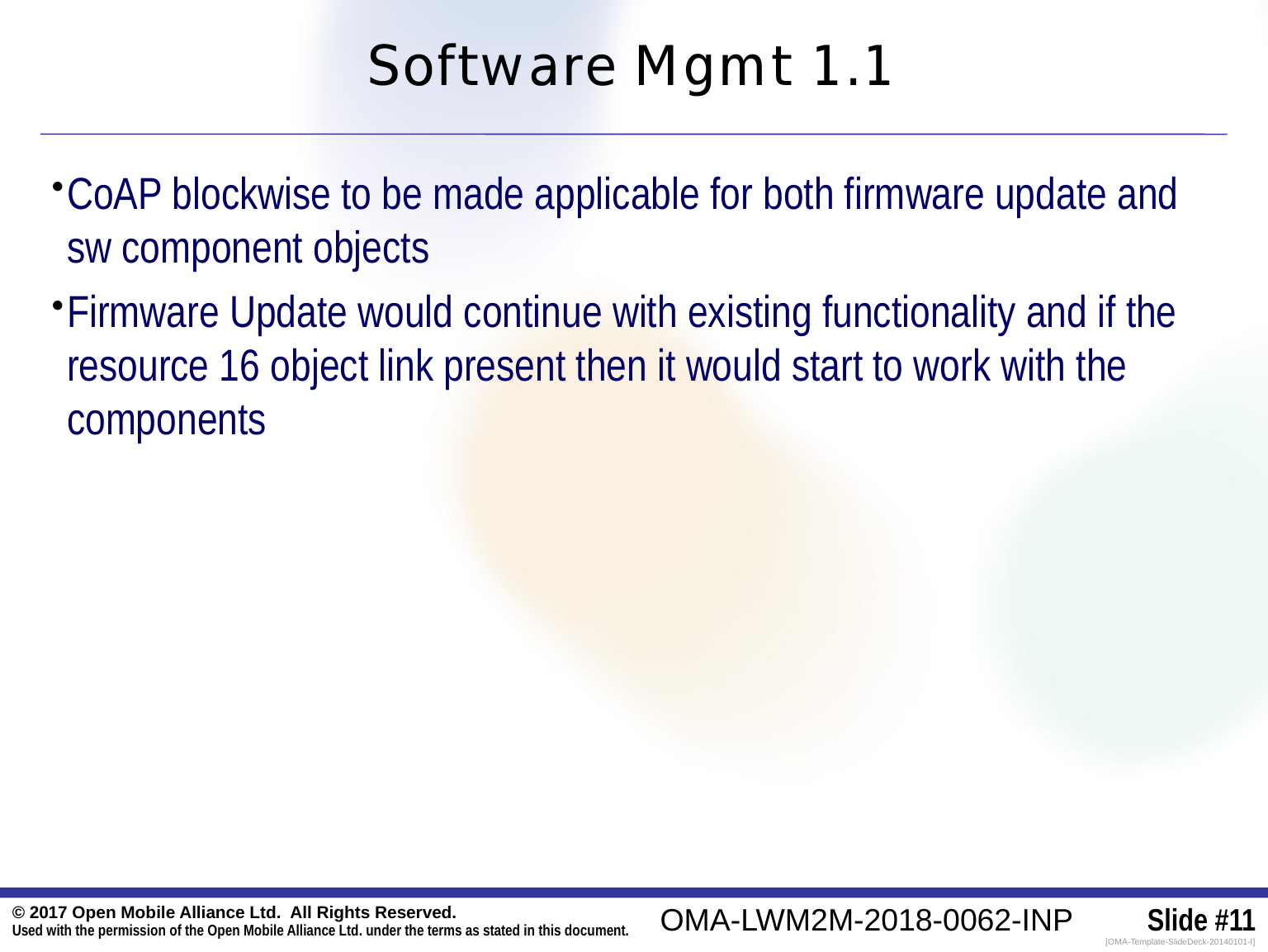

Software Mgmt 1.1
CoAP blockwise to be made applicable for both firmware update and sw component objects
Firmware Update would continue with existing functionality and if the resource 16 object link present then it would start to work with the components